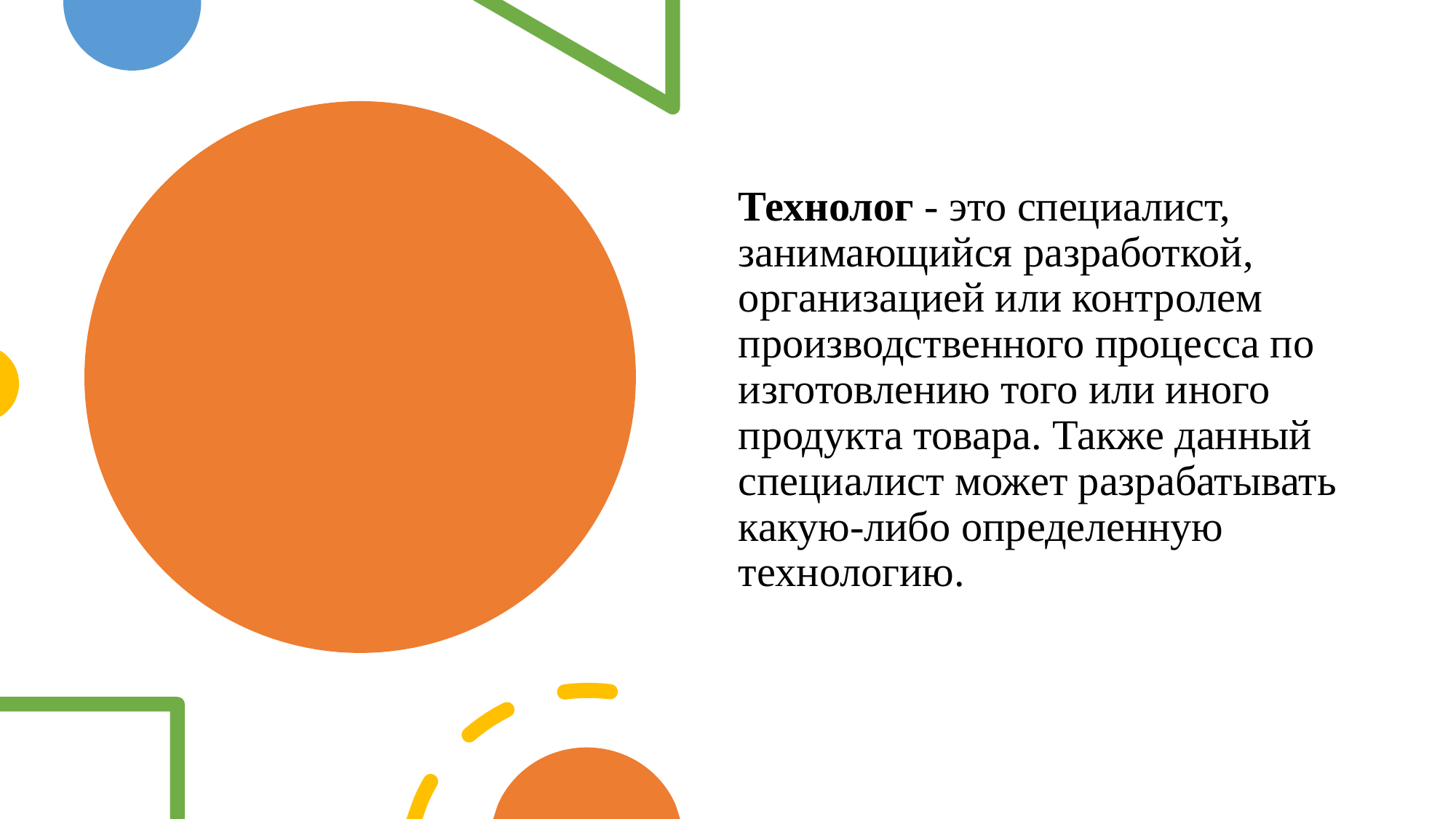

Технолог - это специалист, занимающийся разработкой, организацией или контролем производственного процесса по изготовлению того или иного продукта товара. Также данный специалист может разрабатывать какую-либо определенную технологию.